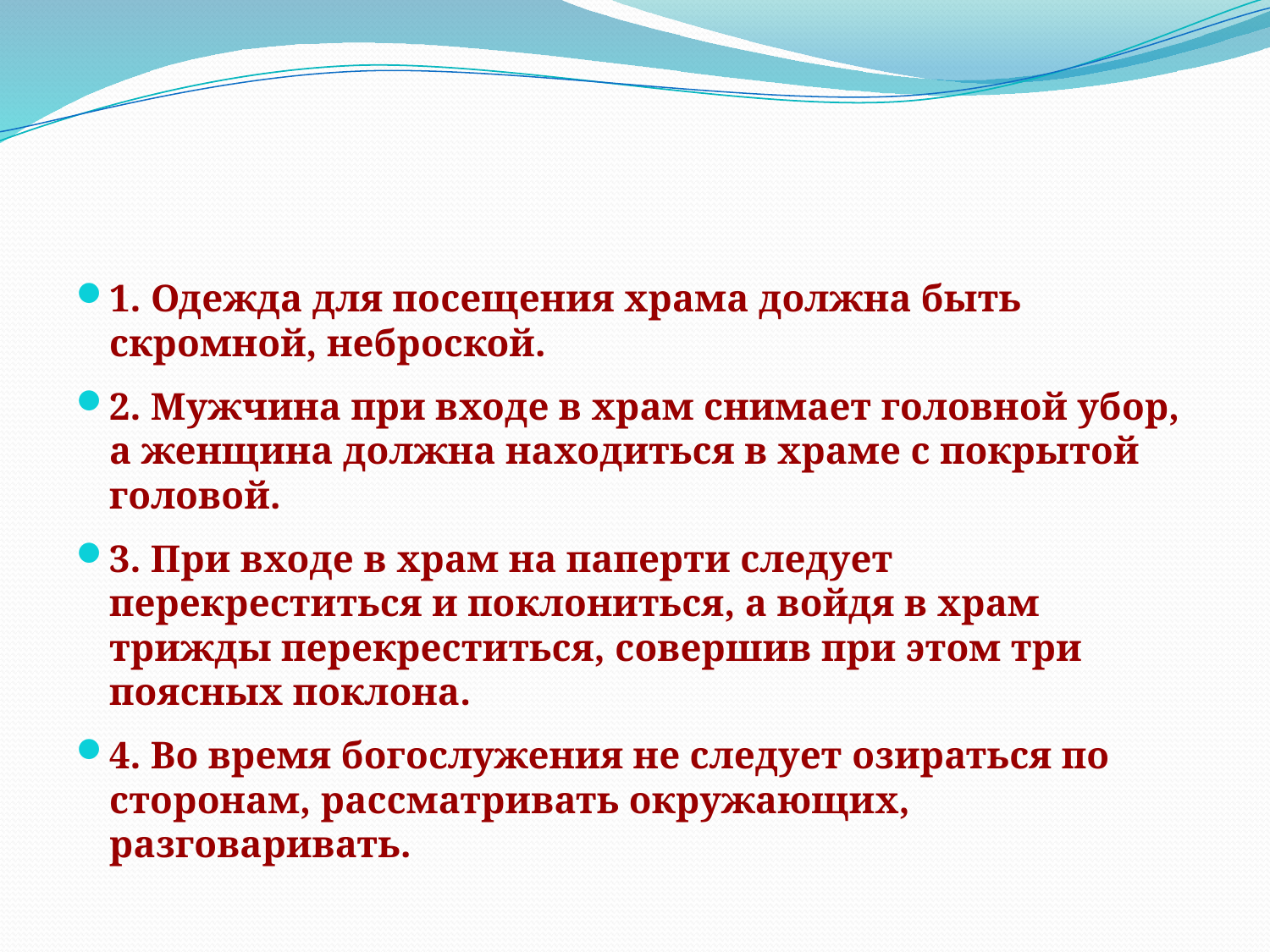

#
1. Одежда для посещения храма должна быть скромной, неброской.
2. Мужчина при входе в храм снимает головной убор, а женщина должна находиться в храме с покрытой головой.
3. При входе в храм на паперти следует перекреститься и поклониться, а войдя в храм трижды перекреститься, совершив при этом три поясных поклона.
4. Во время богослужения не следует озираться по сторонам, рассматривать окружающих, разговаривать.